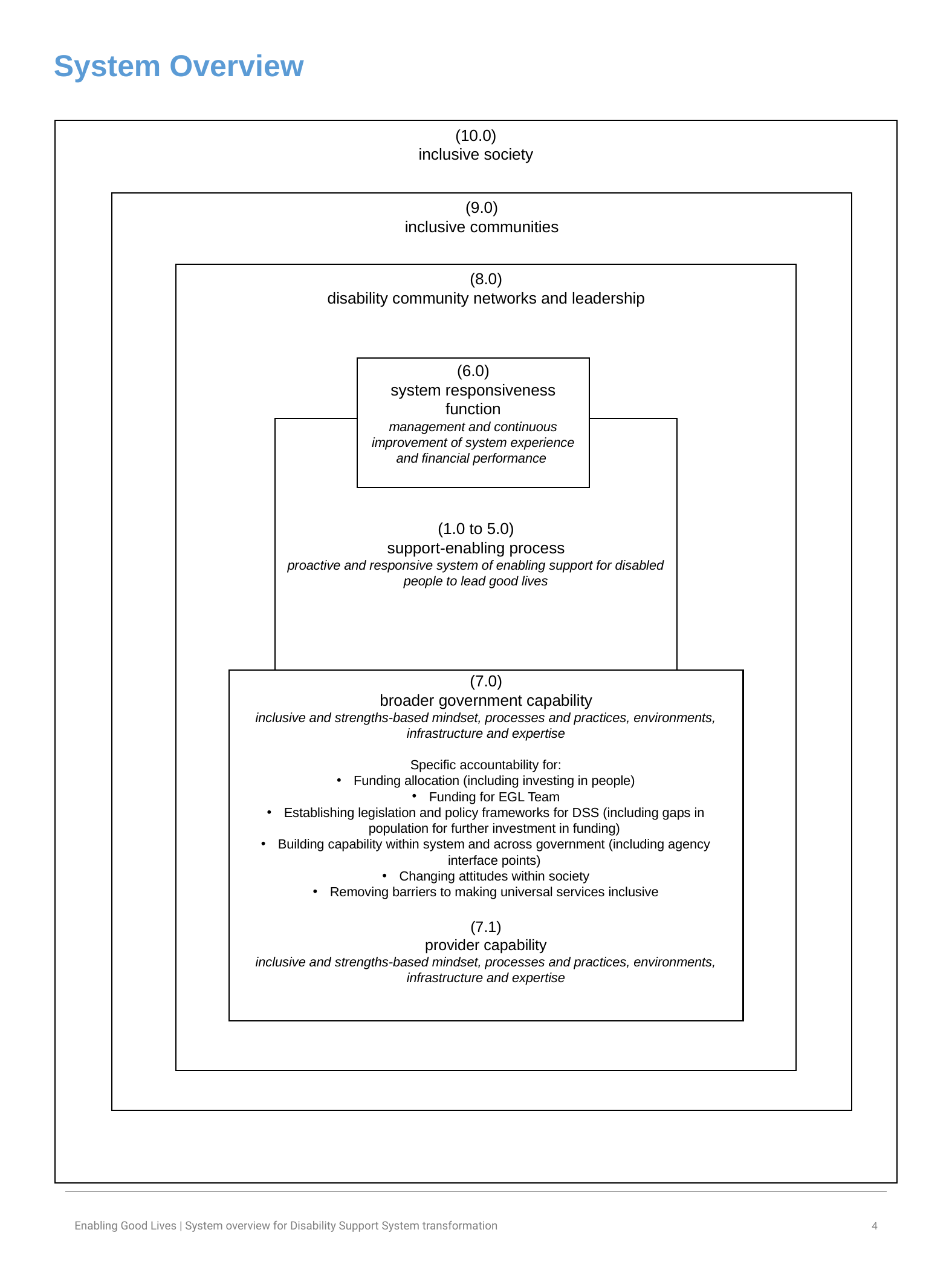

System Overview
(10.0)
inclusive society
(9.0)
inclusive communities
(8.0)
disability community networks and leadership

(6.0)
system responsiveness function
management and continuous improvement of system experience and financial performance

(1.0 to 5.0)
support-enabling process
proactive and responsive system of enabling support for disabled people to lead good lives

(7.0)
broader government capability
inclusive and strengths-based mindset, processes and practices, environments, infrastructure and expertise

Specific accountability for:
Funding allocation (including investing in people)
Funding for EGL Team
Establishing legislation and policy frameworks for DSS (including gaps in population for further investment in funding)
Building capability within system and across government (including agency interface points)
Changing attitudes within society
Removing barriers to making universal services inclusive

(7.1)
provider capability
inclusive and strengths-based mindset, processes and practices, environments, infrastructure and expertise

4
Enabling Good Lives | System overview for Disability Support System transformation